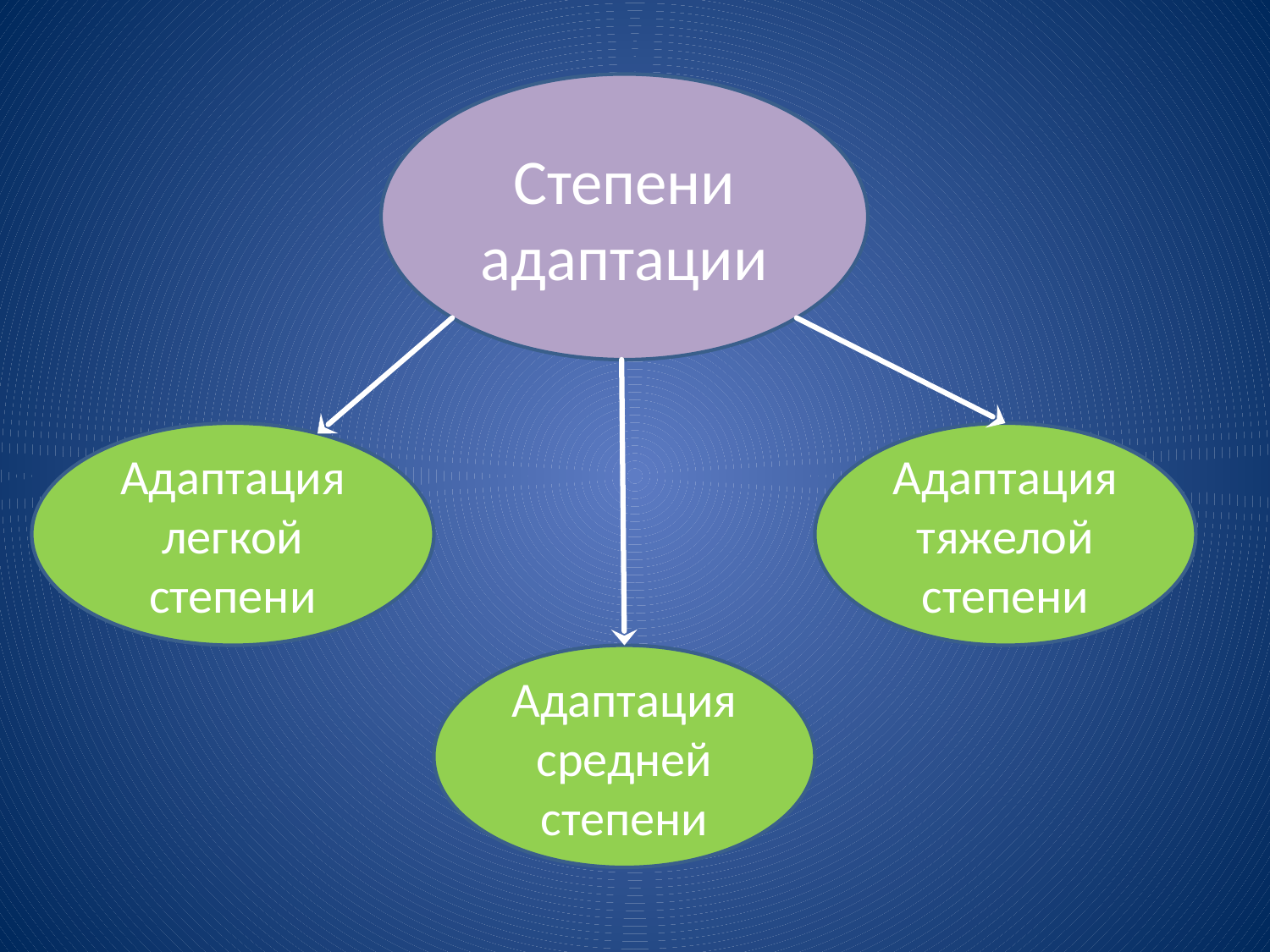

Степени адаптации
Адаптация легкой степени
Адаптация тяжелой степени
Адаптация средней степени